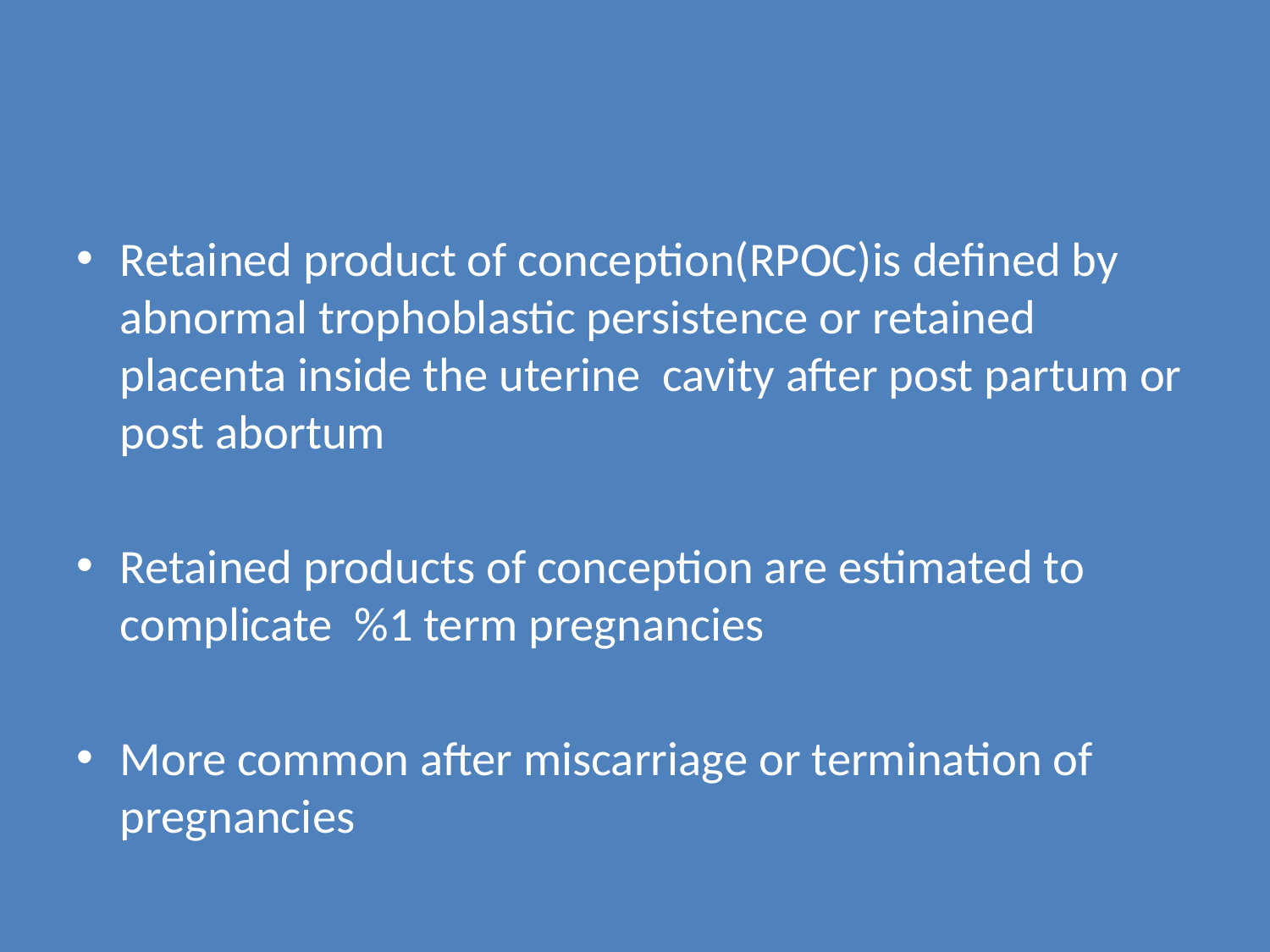

#
Retained product of conception(RPOC)is defined by abnormal trophoblastic persistence or retained placenta inside the uterine  cavity after post partum or post abortum

Retained products of conception are estimated to complicate  %1 term pregnancies

More common after miscarriage or termination of pregnancies